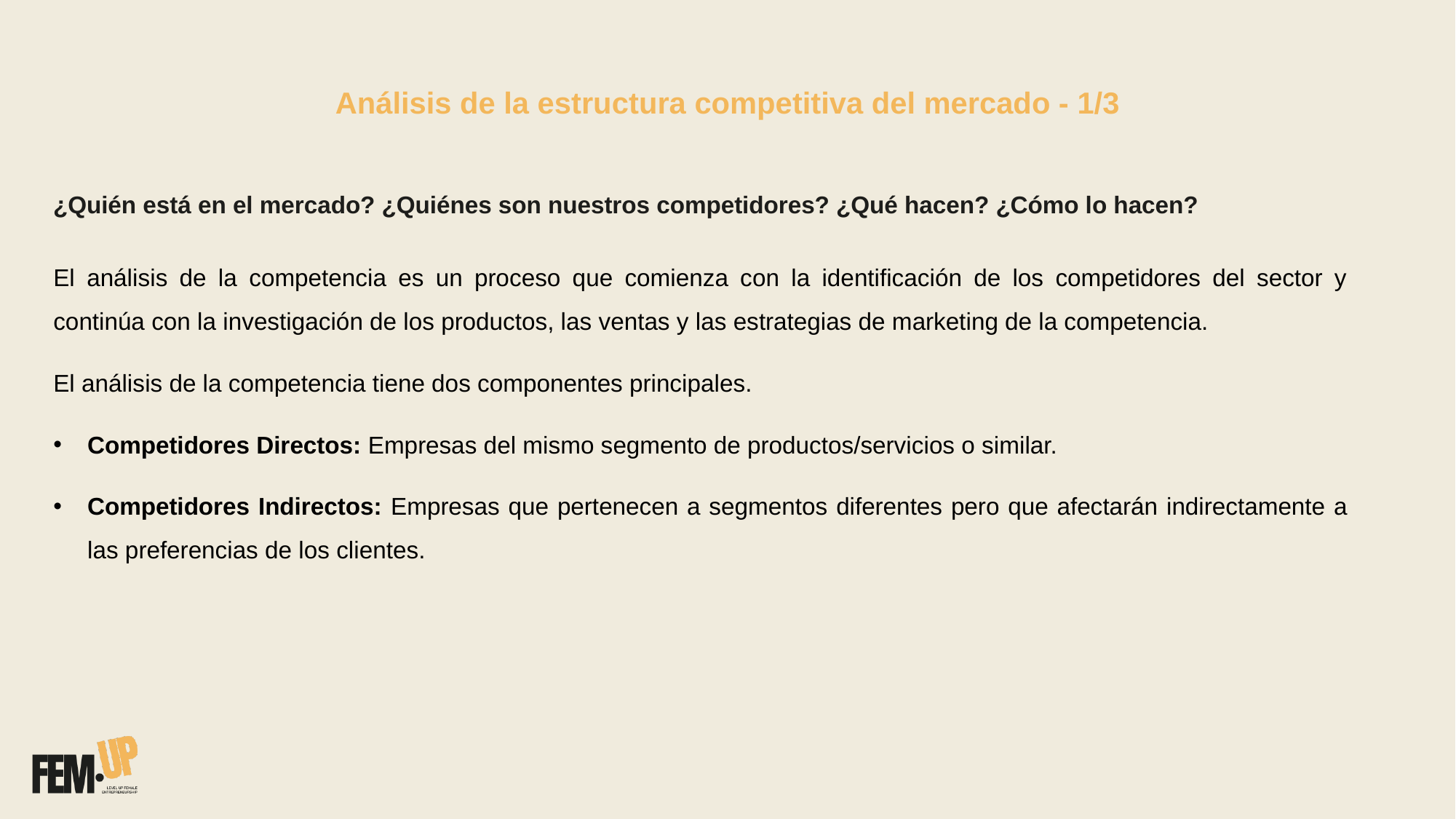

Análisis de la estructura competitiva del mercado - 1/3

¿Quién está en el mercado? ¿Quiénes son nuestros competidores? ¿Qué hacen? ¿Cómo lo hacen?
El análisis de la competencia es un proceso que comienza con la identificación de los competidores del sector y continúa con la investigación de los productos, las ventas y las estrategias de marketing de la competencia.
El análisis de la competencia tiene dos componentes principales.
Competidores Directos: Empresas del mismo segmento de productos/servicios o similar.​
Competidores Indirectos: Empresas que pertenecen a segmentos diferentes pero que afectarán indirectamente a las preferencias de los clientes.